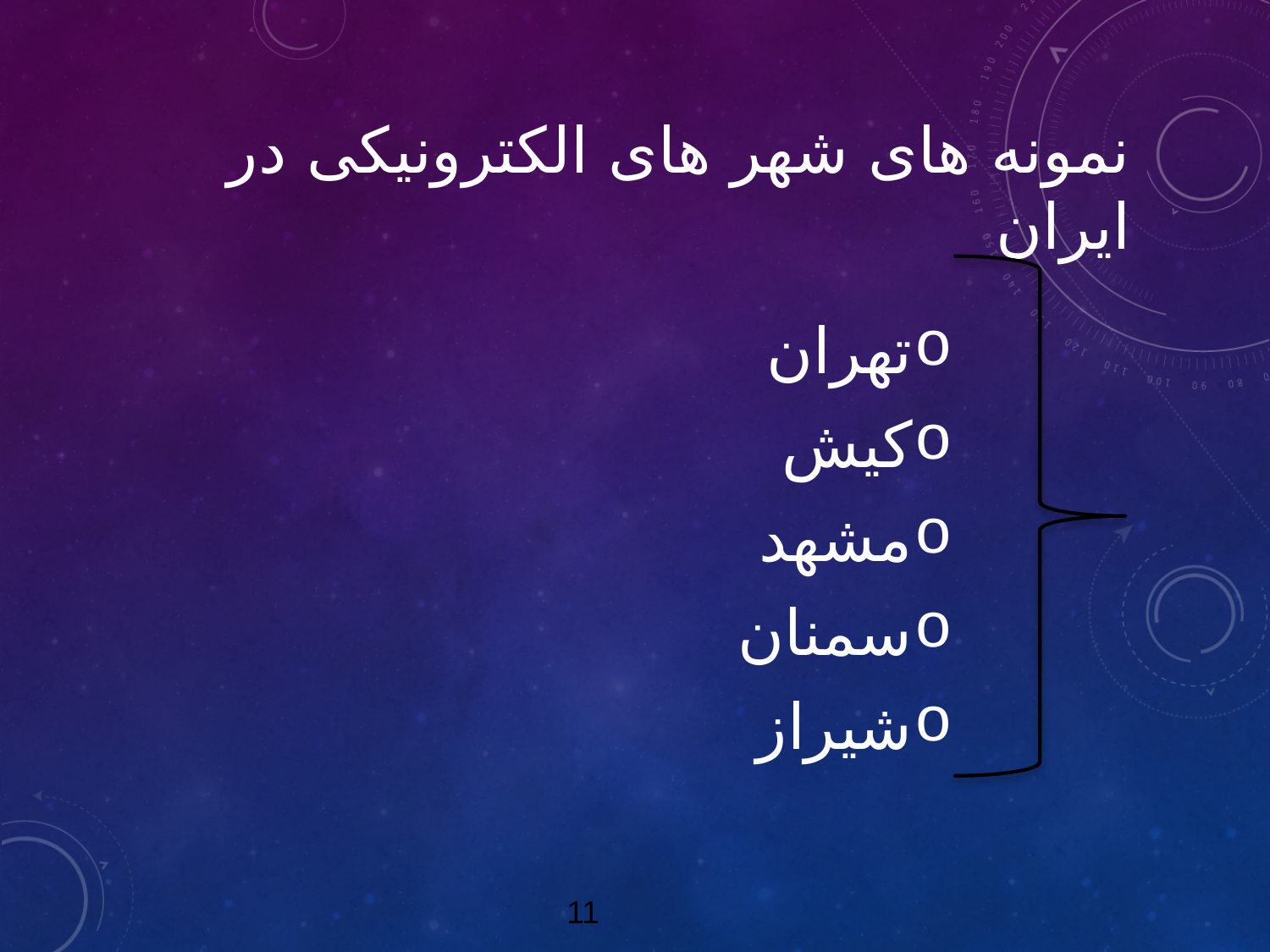

# نمونه های شهر های الکترونیکی در ایران

تهران
کیش
مشهد
سمنان
شیراز
11